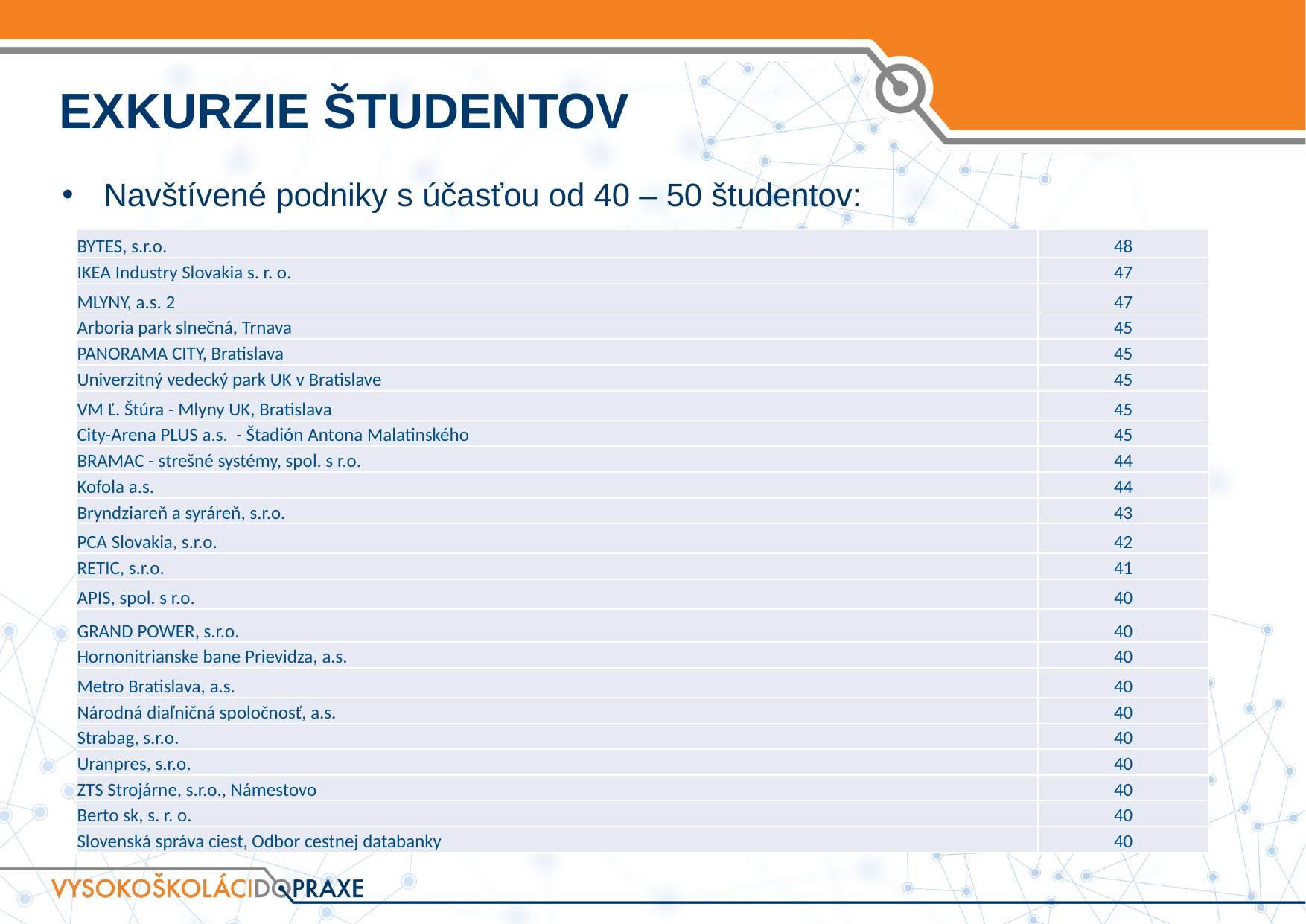

# EXKURZIE ŠTUDENTOV
Navštívené podniky s účasťou od 40 – 50 študentov:
| BYTES, s.r.o. | 48 |
| --- | --- |
| IKEA Industry Slovakia s. r. o. | 47 |
| MLYNY, a.s. 2 | 47 |
| Arboria park slnečná, Trnava | 45 |
| PANORAMA CITY, Bratislava | 45 |
| Univerzitný vedecký park UK v Bratislave | 45 |
| VM Ľ. Štúra - Mlyny UK, Bratislava | 45 |
| City-Arena PLUS a.s. - Štadión Antona Malatinského | 45 |
| BRAMAC - strešné systémy, spol. s r.o. | 44 |
| Kofola a.s. | 44 |
| Bryndziareň a syráreň, s.r.o. | 43 |
| PCA Slovakia, s.r.o. | 42 |
| RETIC, s.r.o. | 41 |
| APIS, spol. s r.o. | 40 |
| GRAND POWER, s.r.o. | 40 |
| Hornonitrianske bane Prievidza, a.s. | 40 |
| Metro Bratislava, a.s. | 40 |
| Národná diaľničná spoločnosť, a.s. | 40 |
| Strabag, s.r.o. | 40 |
| Uranpres, s.r.o. | 40 |
| ZTS Strojárne, s.r.o., Námestovo | 40 |
| Berto sk, s. r. o. | 40 |
| Slovenská správa ciest, Odbor cestnej databanky | 40 |